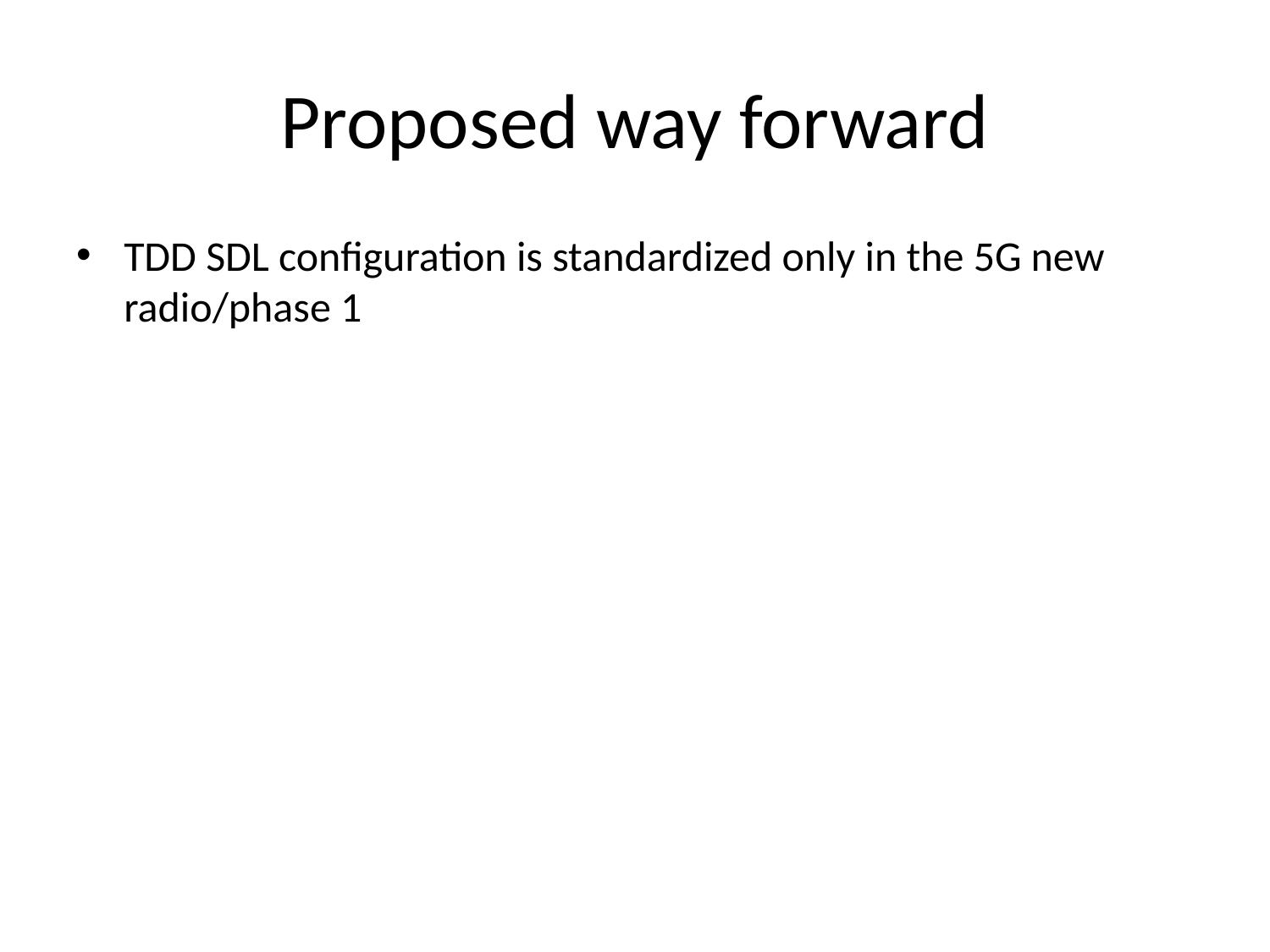

# Proposed way forward
TDD SDL configuration is standardized only in the 5G new radio/phase 1